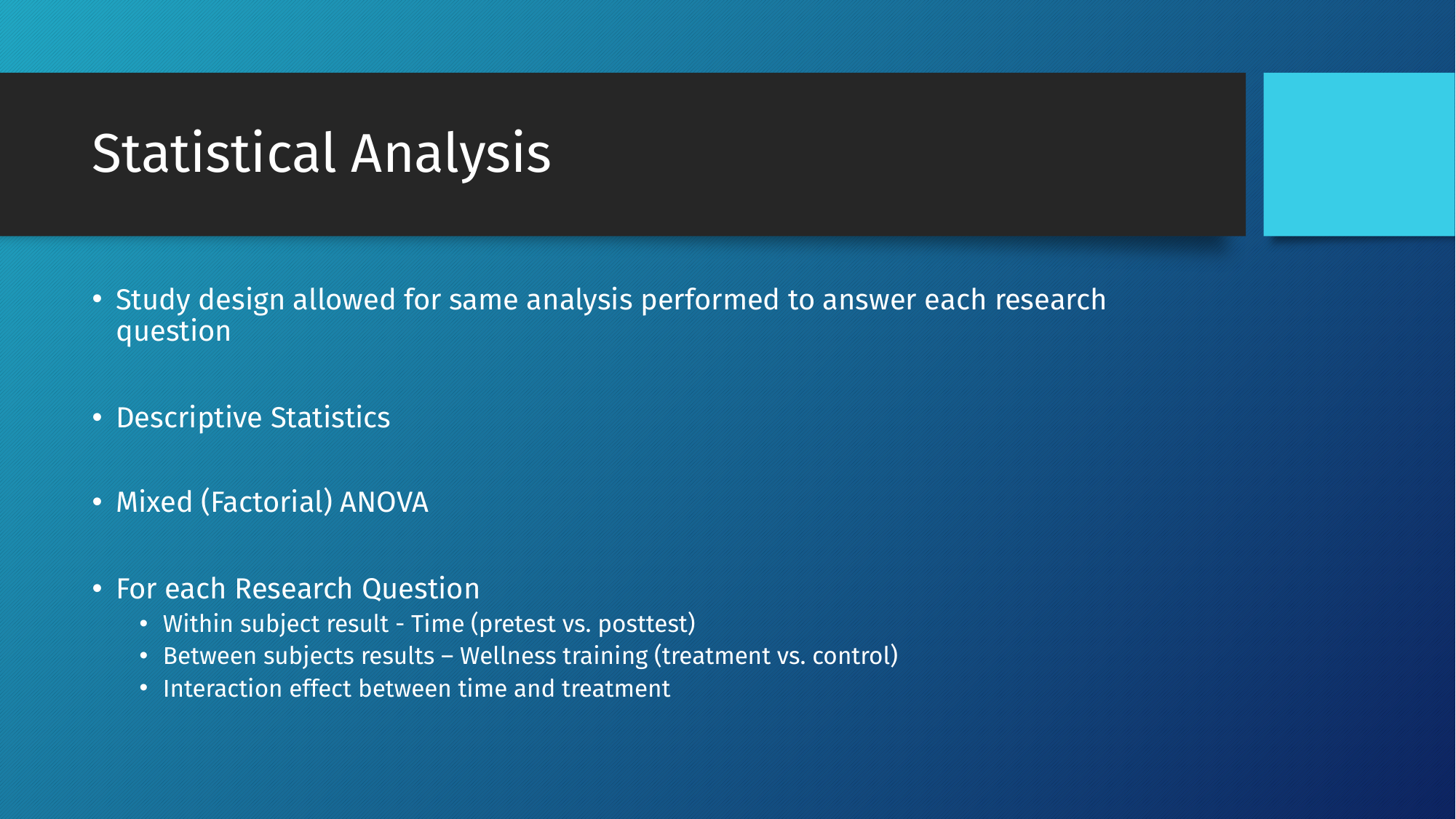

# Statistical Analysis
Study design allowed for same analysis performed to answer each research question

Descriptive Statistics

Mixed (Factorial) ANOVA

For each Research Question
Within subject result - Time (pretest vs. posttest)
Between subjects results – Wellness training (treatment vs. control)
Interaction effect between time and treatment